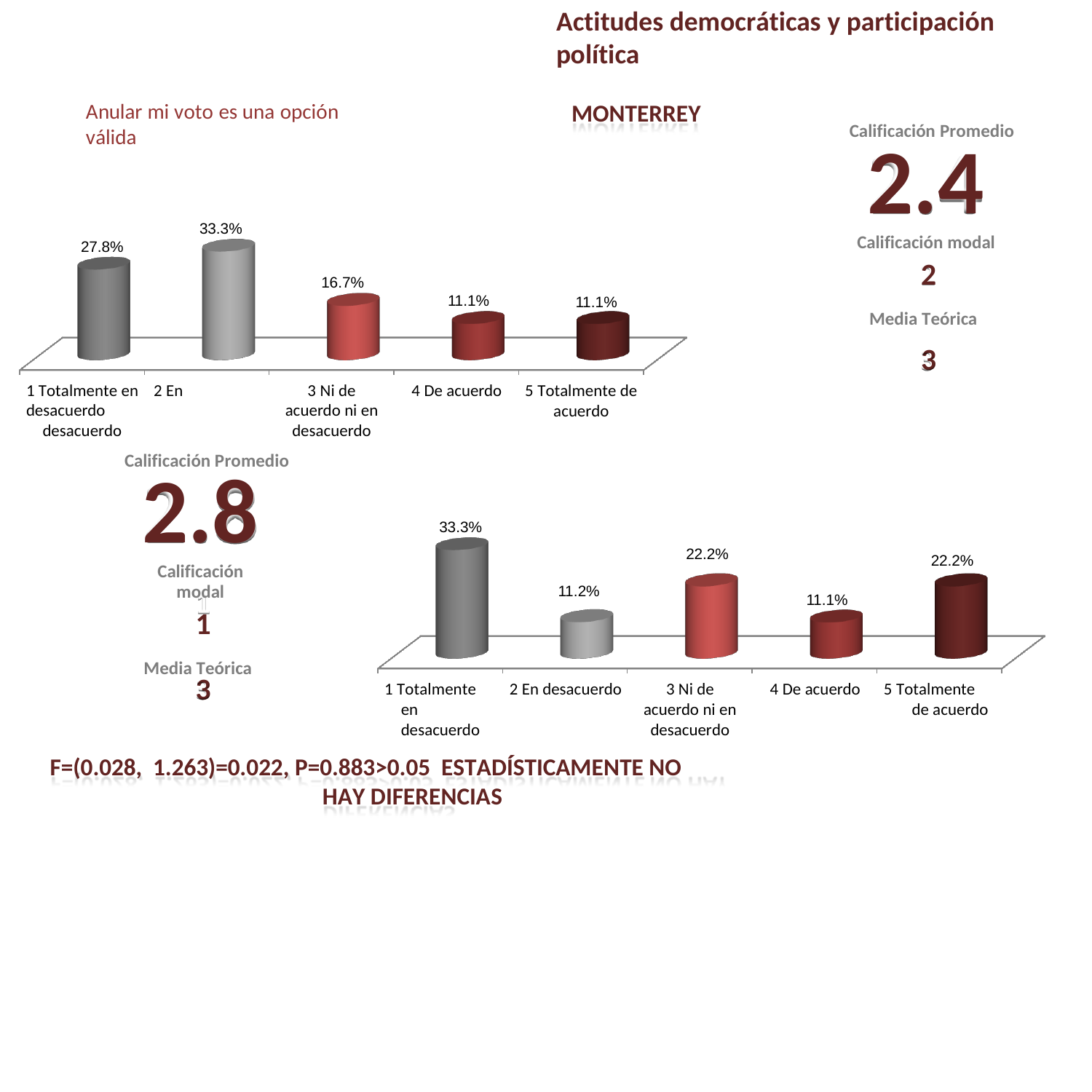

Actitudes democráticas y participación política
MONTERREY
Anular mi voto es una opción válida

Calificación Promedio
2.4
Calificación modal
2

Media Teórica

3

33.3%
27.8%

16.7%
11.1%
11.1%

3 Ni de acuerdo ni en desacuerdo
1 Totalmente en    2 En desacuerdo
desacuerdo
4 De acuerdo
5 Totalmente de
acuerdo

Calificación Promedio
2.8
Calificación modal
1

Media Teórica

33.3%
22.2%
22.2%

11.2%
11.1%

3
3 Ni de acuerdo ni en desacuerdo
1 Totalmente en desacuerdo
5 Totalmente de acuerdo
2 En desacuerdo
4 De acuerdo
F=(0.028,  1.263)=0.022, P=0.883>0.05  ESTADÍSTICAMENTE NO HAY DIFERENCIAS